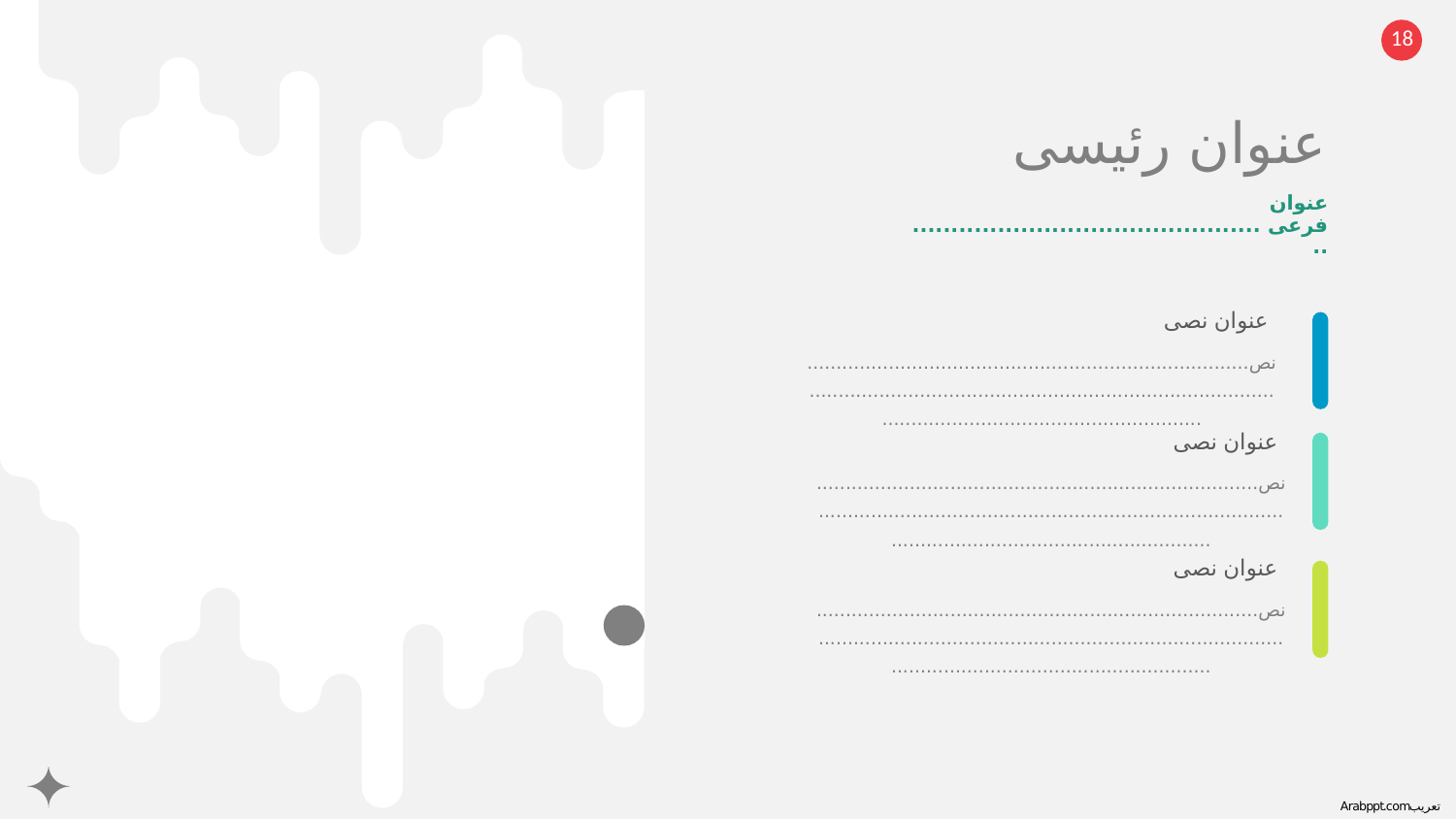

عنوان رئيسى
عنوان فرعى ...............................................
عنوان نصى
نص...................................................................................................................................................................................................................

عنوان نصى
نص...................................................................................................................................................................................................................

عنوان نصى
نص...................................................................................................................................................................................................................